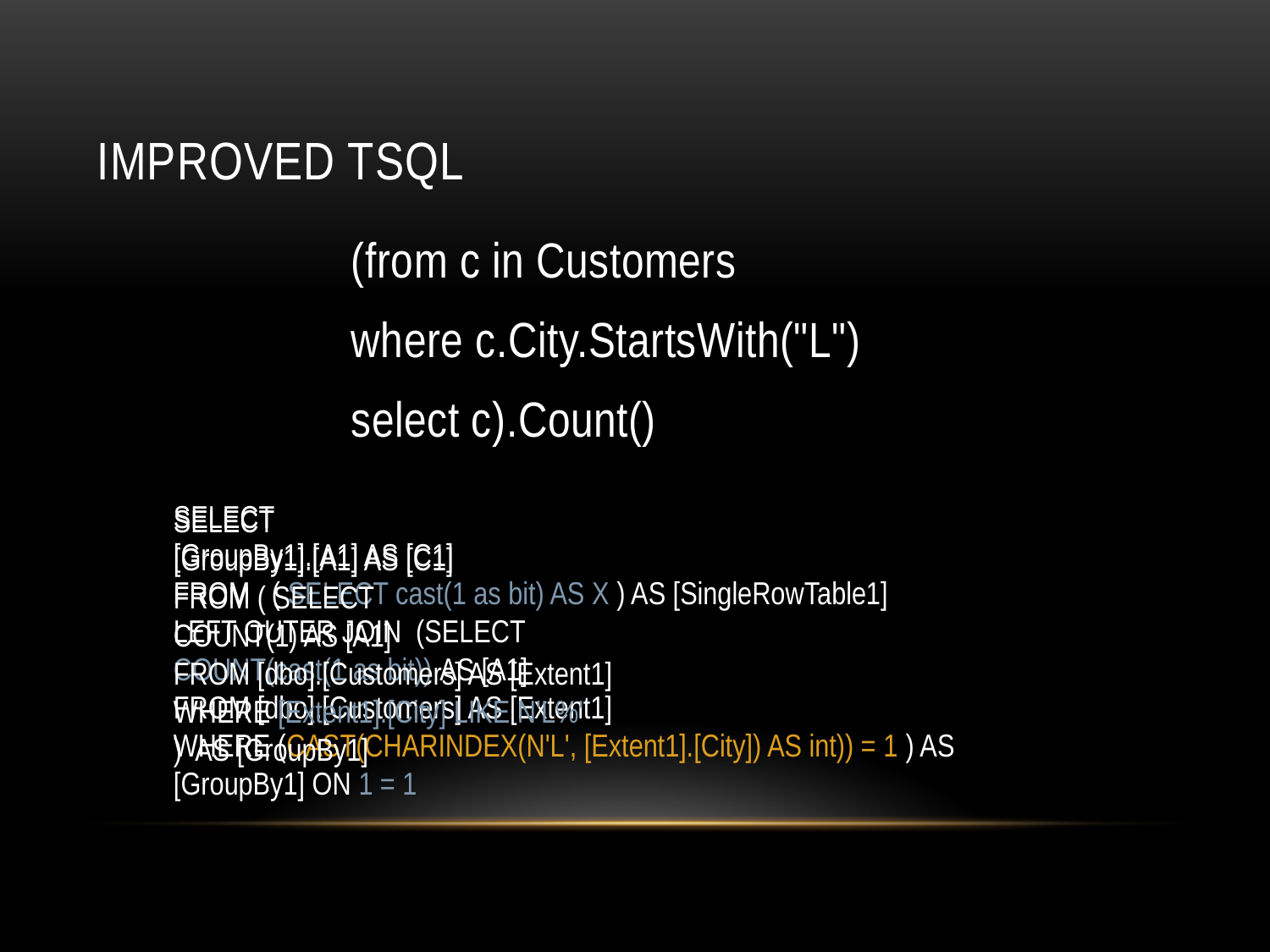

# Improved TSQL
(from c in Customers
where c.City.StartsWith("L")
select c).Count()
SELECT
[GroupBy1].[A1] AS [C1]
FROM   ( SELECT cast(1 as bit) AS X ) AS [SingleRowTable1]
LEFT OUTER JOIN  (SELECT
COUNT(cast(1 as bit)) AS [A1]
FROM [dbo].[Customers] AS [Extent1]
WHERE (CAST(CHARINDEX(N'L', [Extent1].[City]) AS int)) = 1 ) AS [GroupBy1] ON 1 = 1
SELECT
[GroupBy1].[A1] AS [C1]
FROM ( SELECT
COUNT(1) AS [A1]
FROM [dbo].[Customers] AS [Extent1]
WHERE [Extent1].[City] LIKE N'L%'
)  AS [GroupBy1]